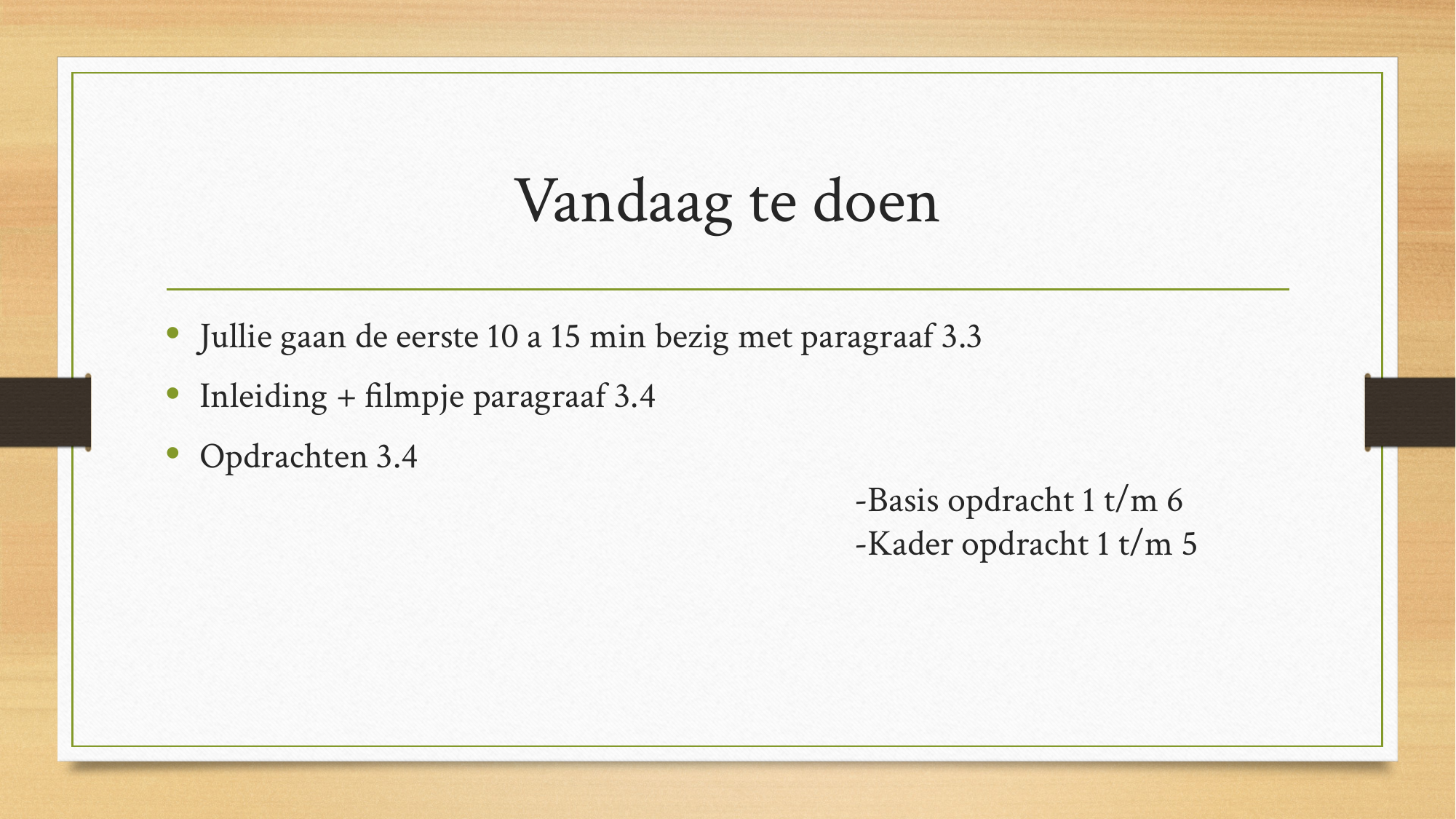

# Vandaag te doen
Jullie gaan de eerste 10 a 15 min bezig met paragraaf 3.3
Inleiding + filmpje paragraaf 3.4
Opdrachten 3.4
						-Basis opdracht 1 t/m 6
						-Kader opdracht 1 t/m 5